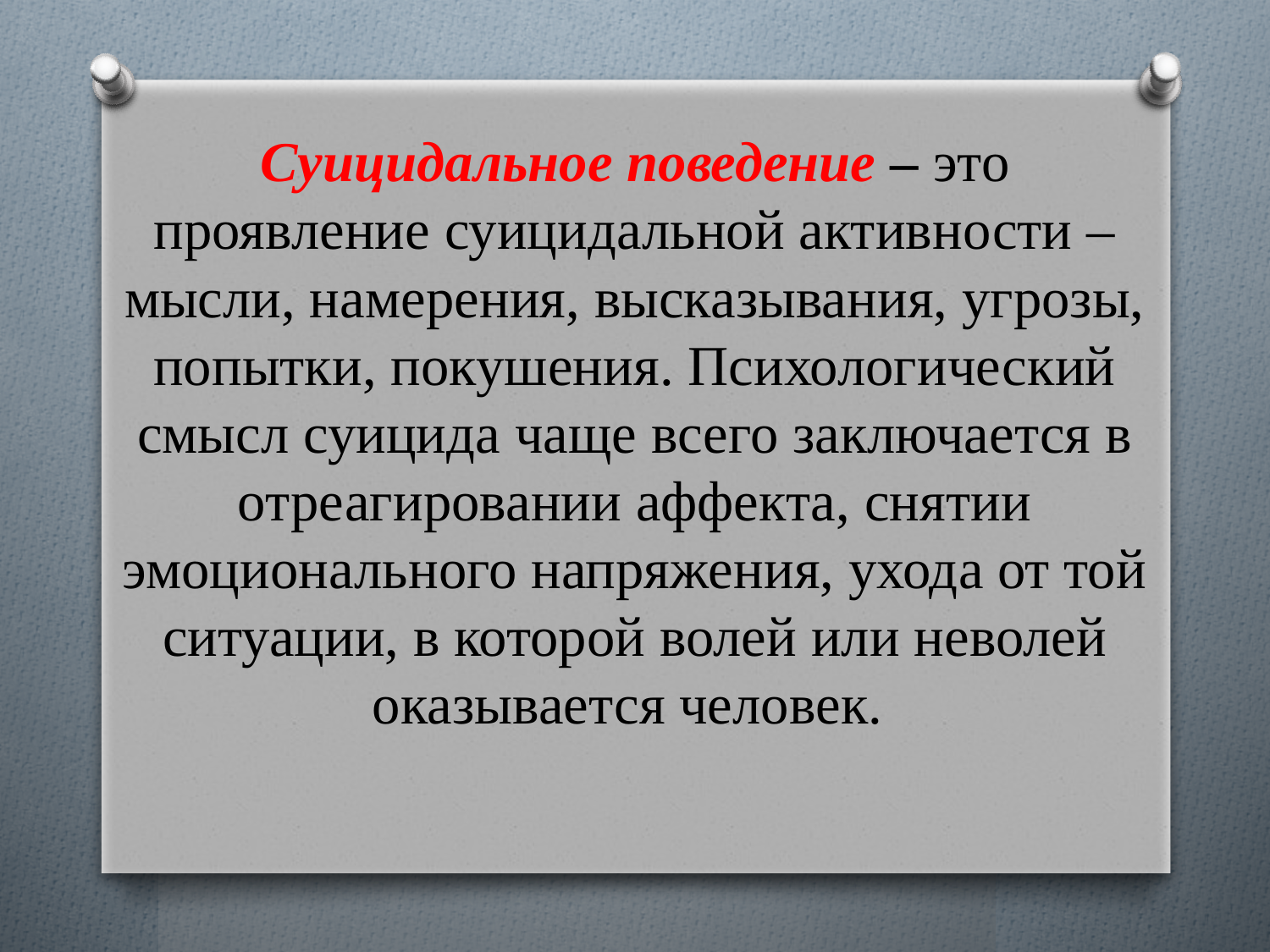

Суицидальное поведение – это проявление суицидальной активности – мысли, намерения, высказывания, угрозы, попытки, покушения. Психологический смысл суицида чаще всего заключается в отреагировании аффекта, снятии эмоционального напряжения, ухода от той ситуации, в которой волей или неволей оказывается человек.